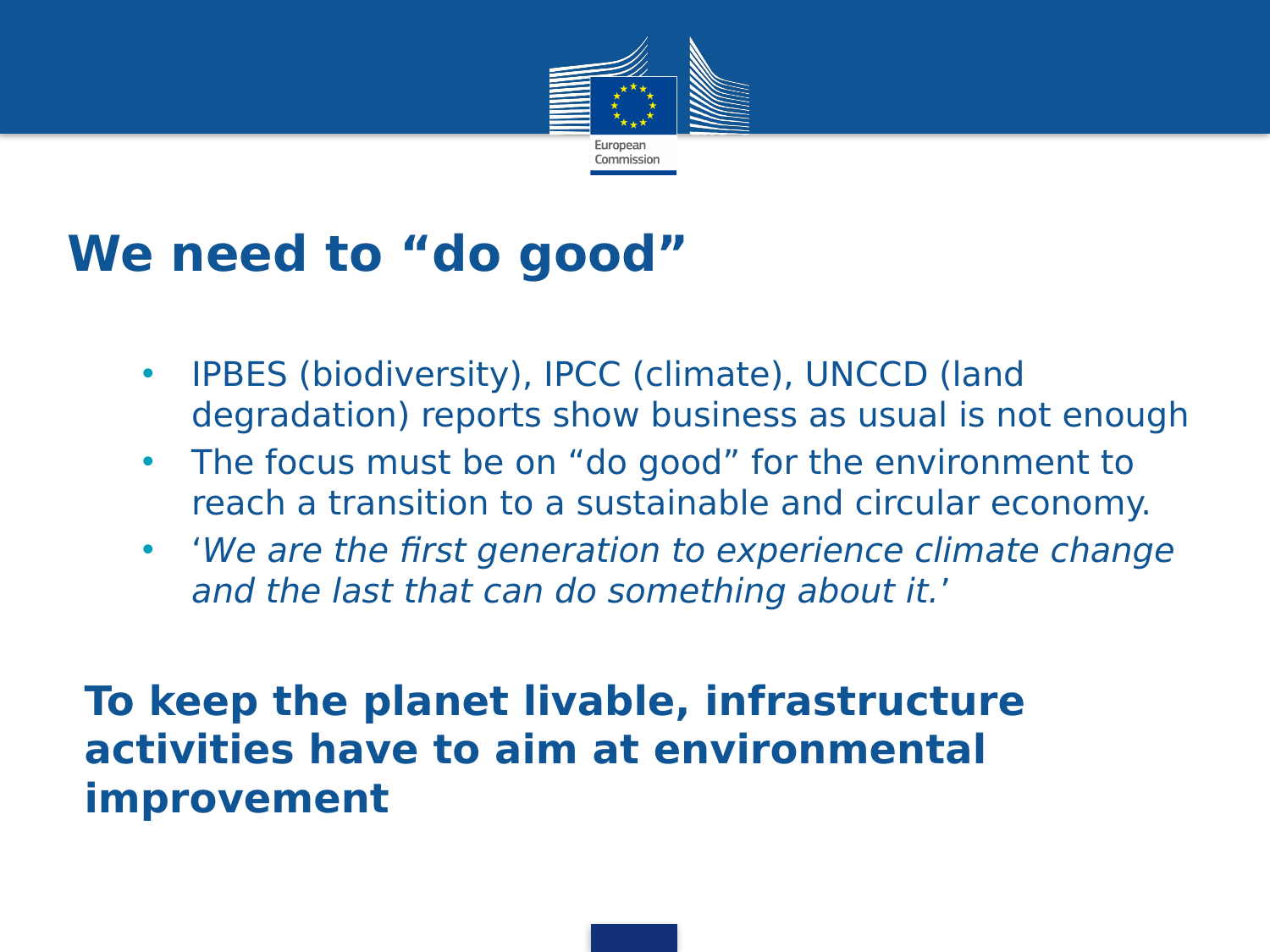

# We need to “do good”
IPBES (biodiversity), IPCC (climate), UNCCD (land degradation) reports show business as usual is not enough
The focus must be on “do good” for the environment to reach a transition to a sustainable and circular economy.
‘We are the first generation to experience climate change and the last that can do something about it.’

To keep the planet livable, infrastructure activities have to aim at environmental improvement